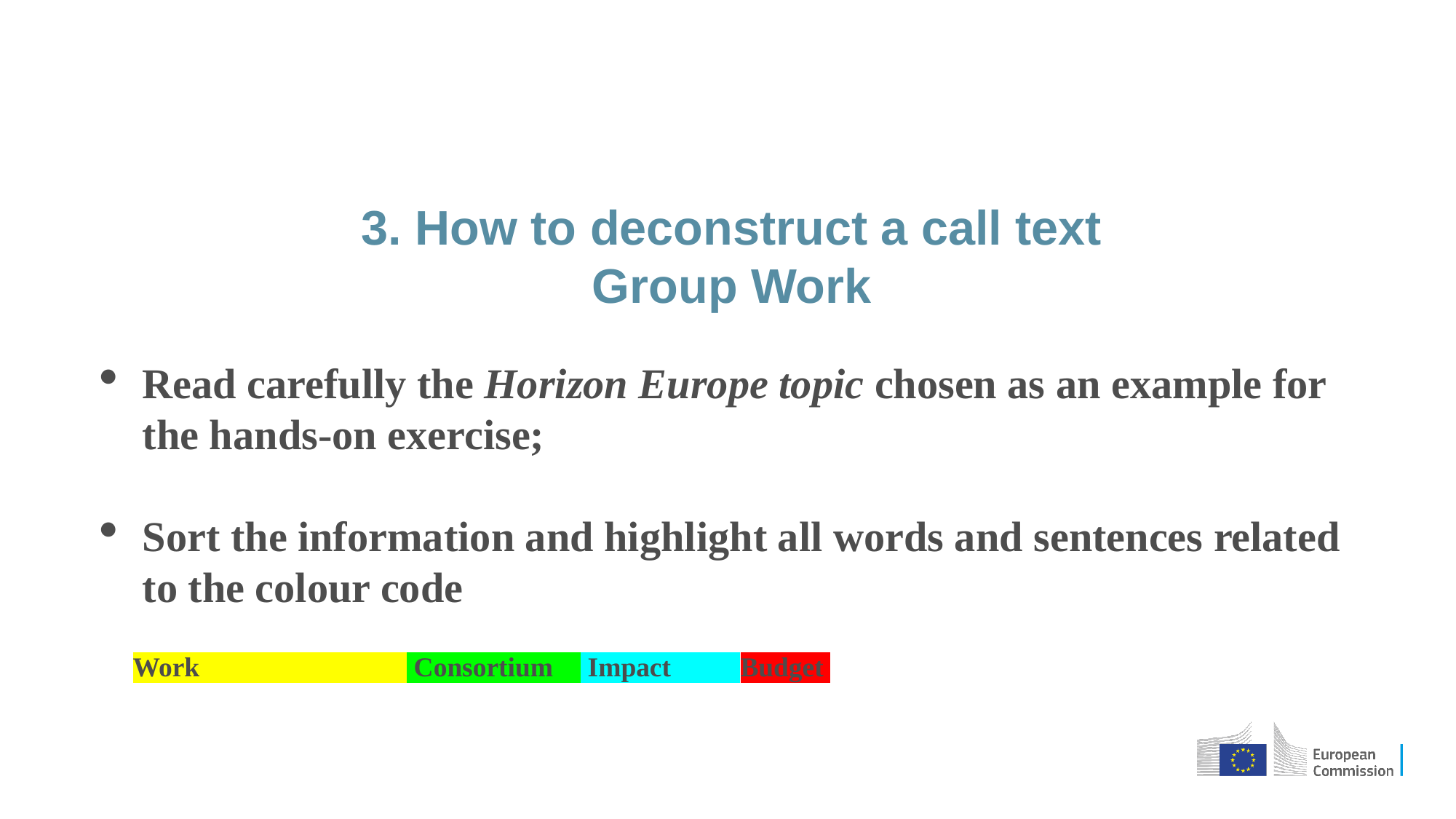

#
3. How to deconstruct a call text
Group Work

Read carefully the Horizon Europe topic chosen as an example for the hands-on exercise;

Sort the information and highlight all words and sentences related to the colour code

Work                               Consortium     Impact          Budget